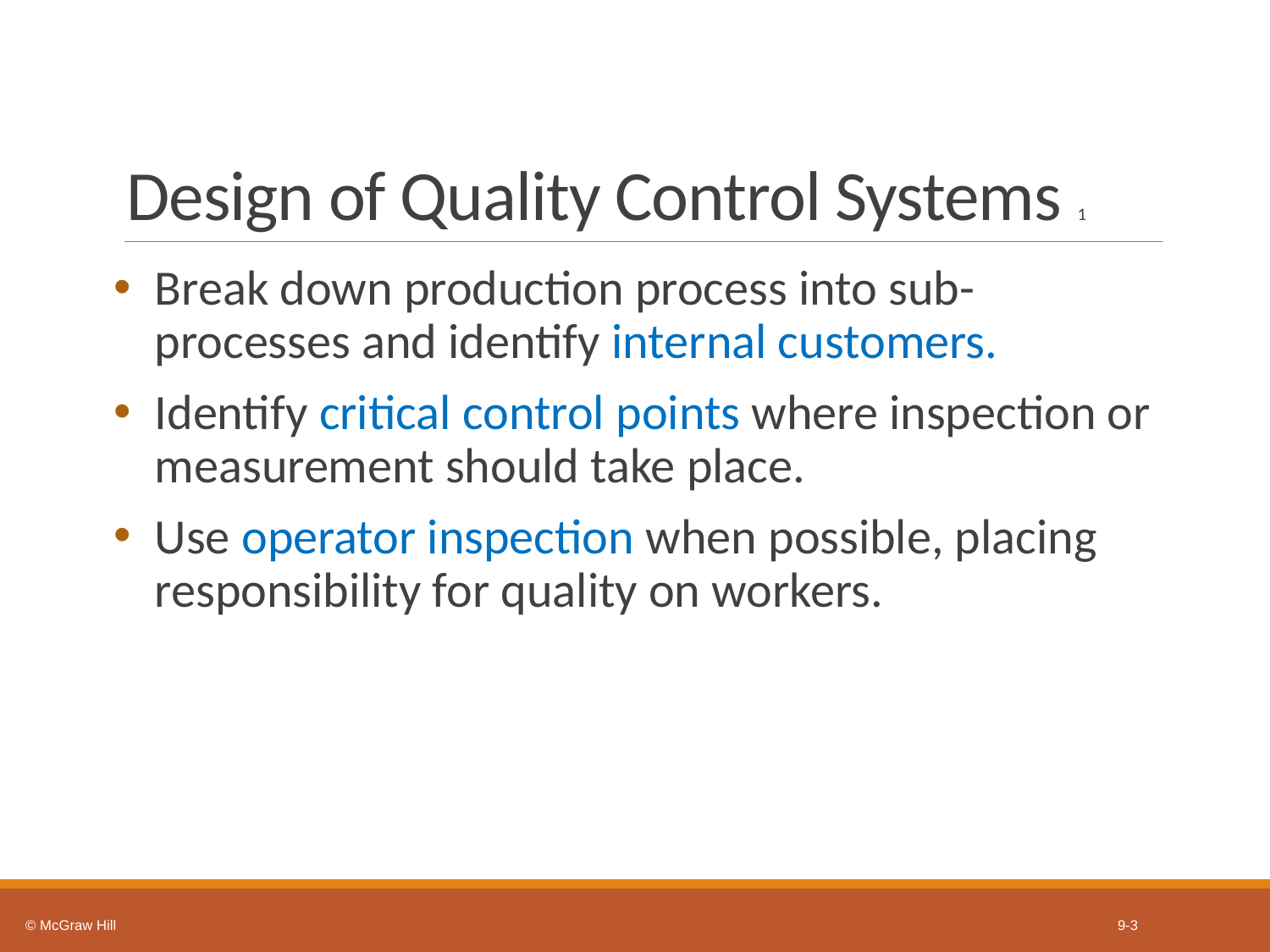

# Design of Quality Control Systems 1
Break down production process into sub-processes and identify internal customers.
Identify critical control points where inspection or measurement should take place.
Use operator inspection when possible, placing responsibility for quality on workers.